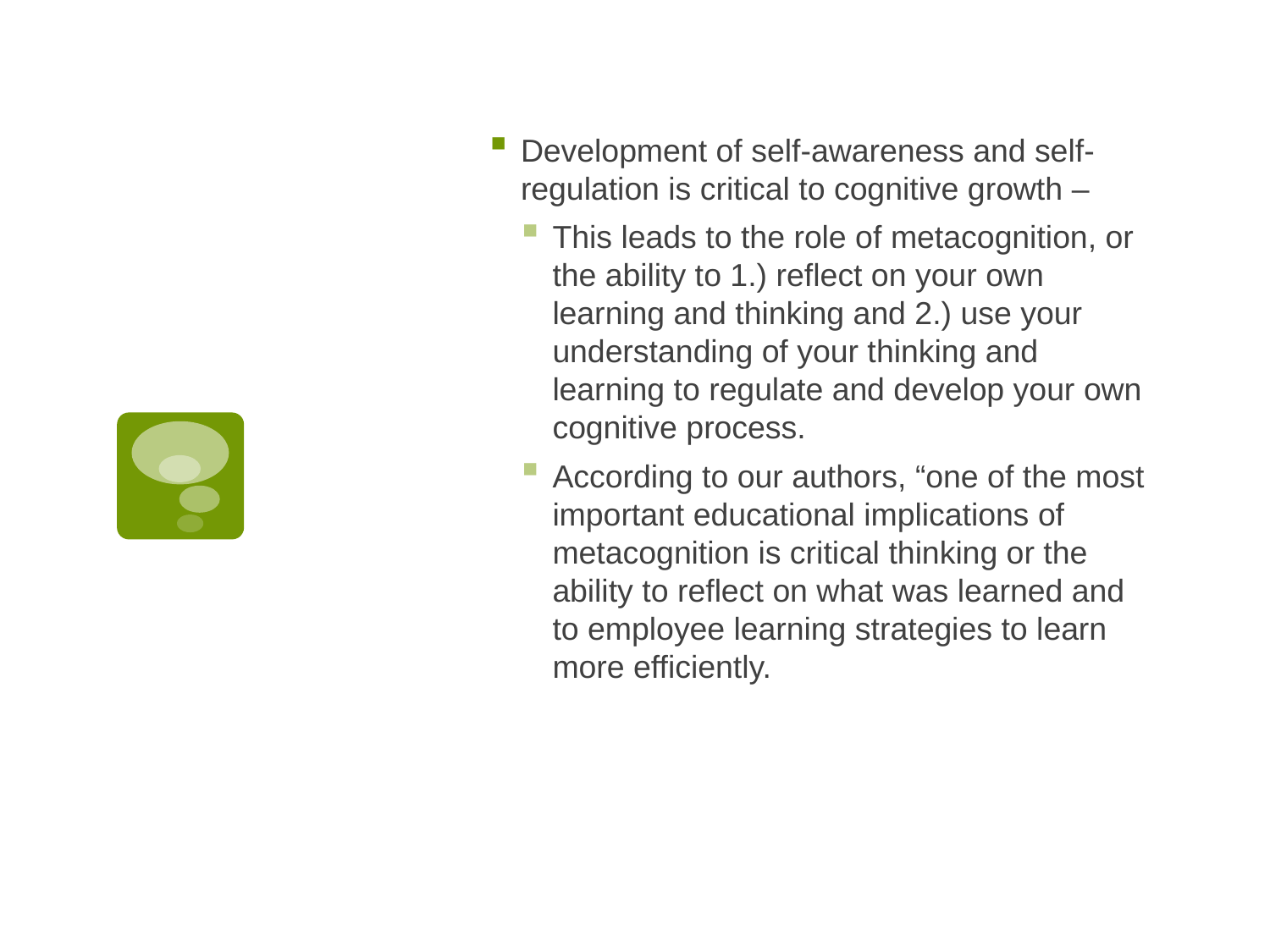

Development of self-awareness and self-regulation is critical to cognitive growth –
This leads to the role of metacognition, or the ability to 1.) reflect on your own learning and thinking and 2.) use your understanding of your thinking and learning to regulate and develop your own cognitive process.
According to our authors, “one of the most important educational implications of metacognition is critical thinking or the ability to reflect on what was learned and to employee learning strategies to learn more efficiently.